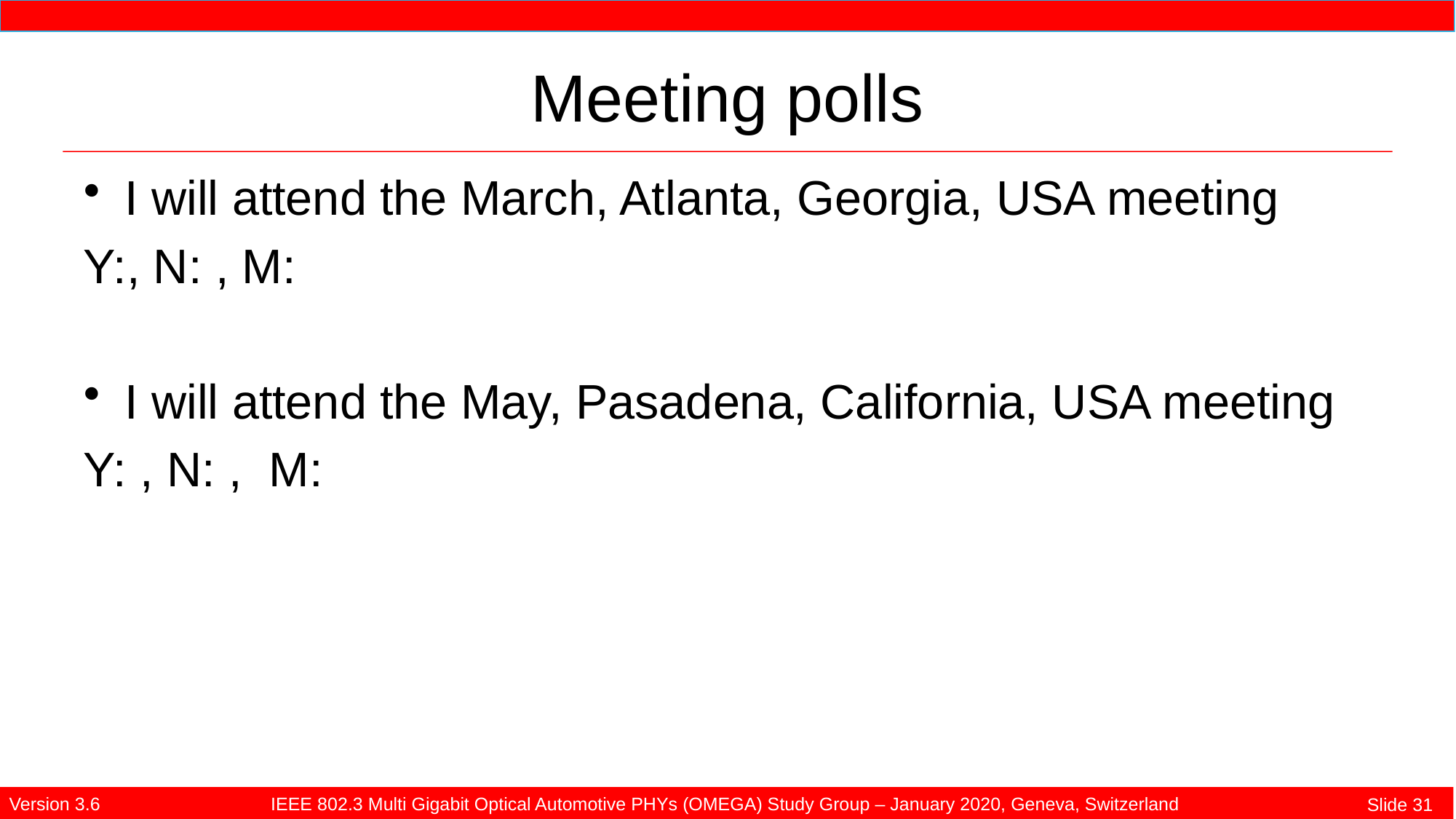

# Meeting polls
I will attend the March, Atlanta, Georgia, USA meeting
Y:, N: , M:

I will attend the May, Pasadena, California, USA meeting
Y: , N: ,  M: